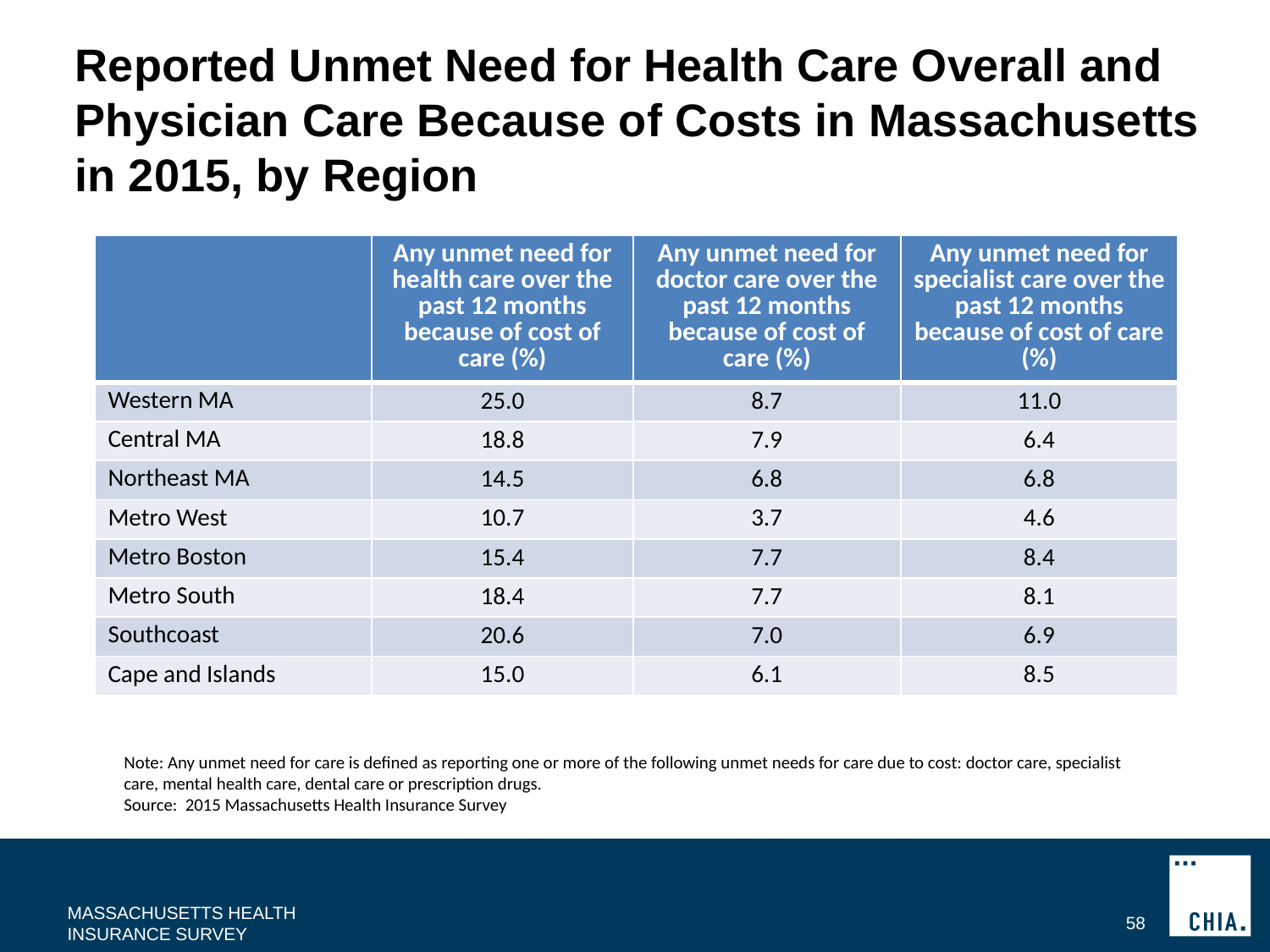

# Reported Unmet Need for Health Care Overall and Physician Care Because of Costs in Massachusetts in 2015, by Region
|  | Any unmet need for health care over the past 12 months because of cost of care (%) | Any unmet need for doctor care over the past 12 months because of cost of care (%) | Any unmet need for specialist care over the past 12 months because of cost of care (%) |
| --- | --- | --- | --- |
| Western MA | 25.0 | 8.7 | 11.0 |
| Central MA | 18.8 | 7.9 | 6.4 |
| Northeast MA | 14.5 | 6.8 | 6.8 |
| Metro West | 10.7 | 3.7 | 4.6 |
| Metro Boston | 15.4 | 7.7 | 8.4 |
| Metro South | 18.4 | 7.7 | 8.1 |
| Southcoast | 20.6 | 7.0 | 6.9 |
| Cape and Islands | 15.0 | 6.1 | 8.5 |
Note: Any unmet need for care is defined as reporting one or more of the following unmet needs for care due to cost: doctor care, specialist care, mental health care, dental care or prescription drugs.
Source:  2015 Massachusetts Health Insurance Survey
MASSACHUSETTS HEALTH INSURANCE SURVEY
58